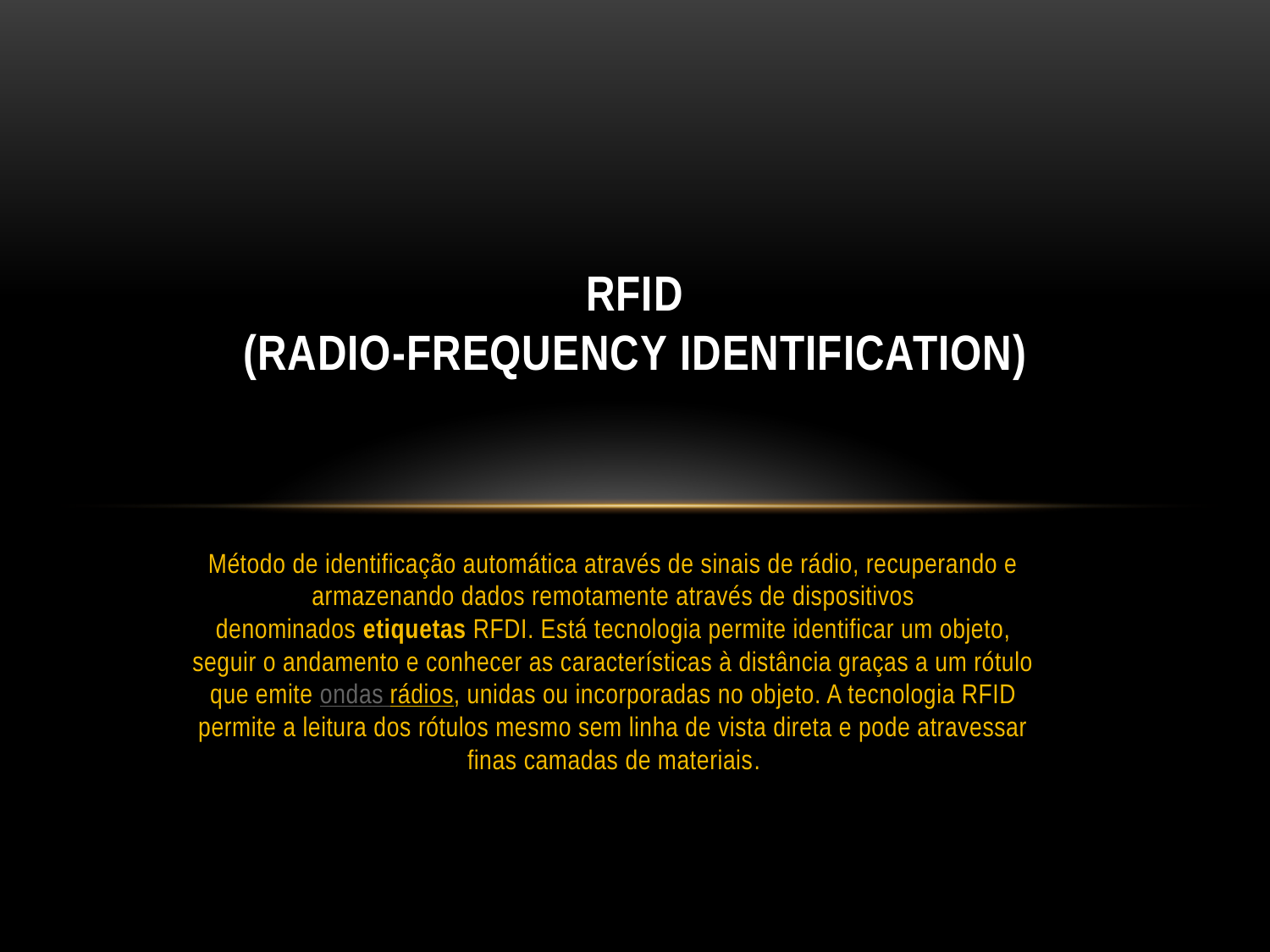

# RFID (Radio-Frequency Identification)
Método de identificação automática através de sinais de rádio, recuperando e armazenando dados remotamente através de dispositivos denominados etiquetas RFDI. Está tecnologia permite identificar um objeto, seguir o andamento e conhecer as características à distância graças a um rótulo que emite ondas rádios, unidas ou incorporadas no objeto. A tecnologia RFID permite a leitura dos rótulos mesmo sem linha de vista direta e pode atravessar finas camadas de materiais.